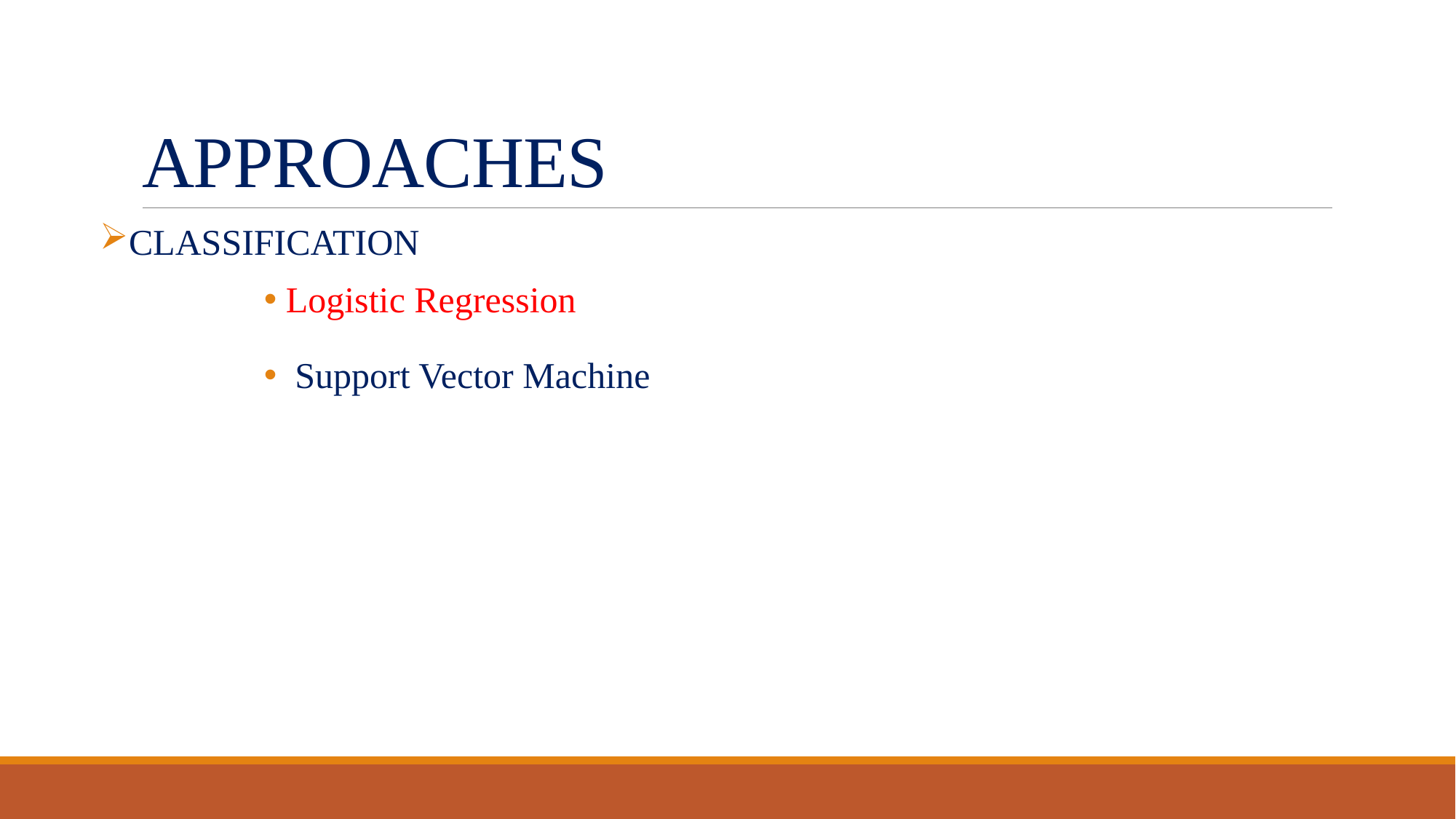

# APPROACHES
CLASSIFICATION
 Logistic Regression
  Support Vector Machine